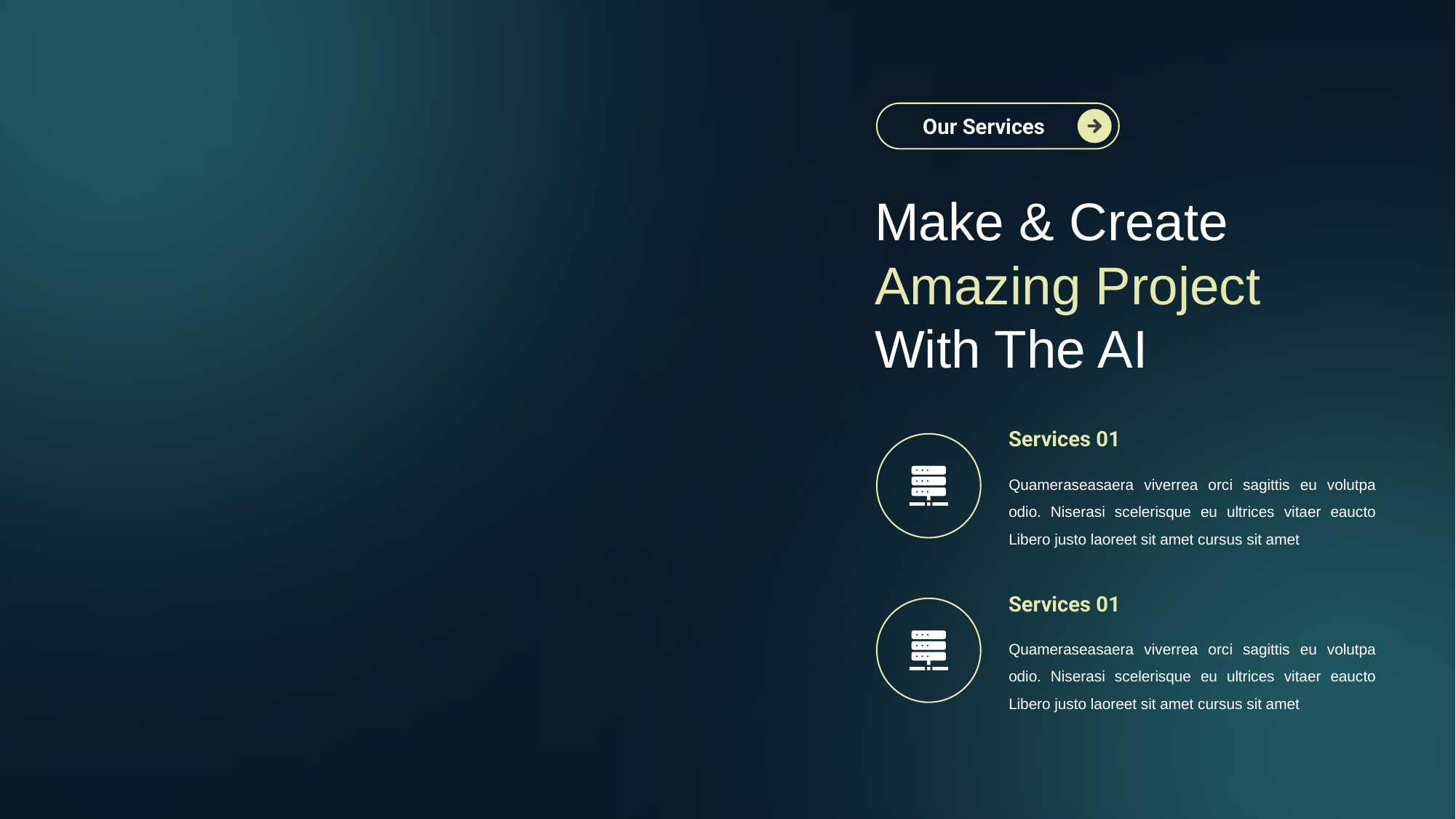

Our Services

Make & Create Amazing Project With The AI
Services 01

Quameraseasaera viverrea orci sagittis eu volutpa odio. Niserasi scelerisque eu ultrices vitaer eaucto Libero justo laoreet sit amet cursus sit amet

Services 01

Quameraseasaera viverrea orci sagittis eu volutpa odio. Niserasi scelerisque eu ultrices vitaer eaucto Libero justo laoreet sit amet cursus sit amet